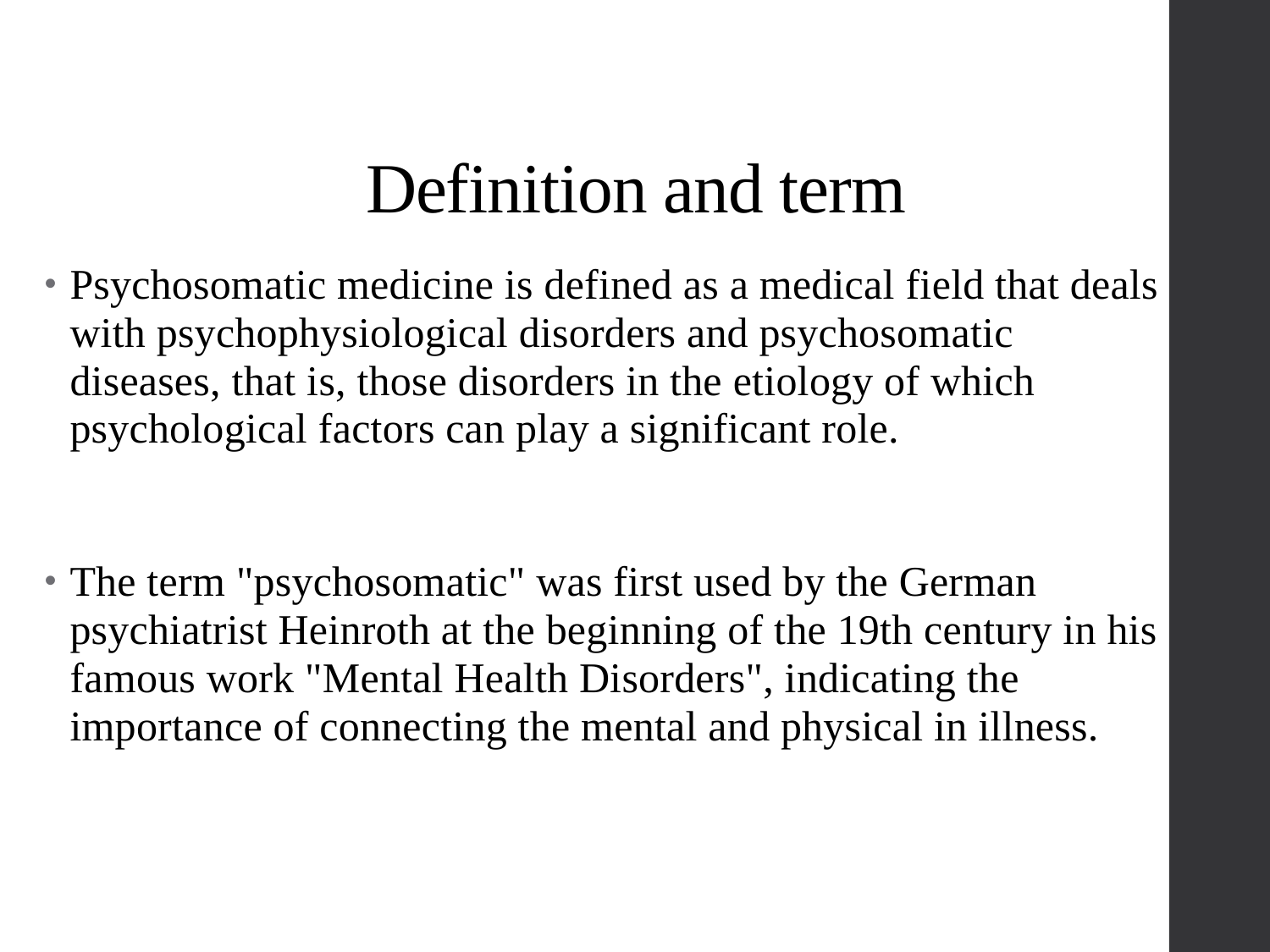

# Definition and term
Psychosomatic medicine is defined as a medical field that deals with psychophysiological disorders and psychosomatic diseases, that is, those disorders in the etiology of which psychological factors can play a significant role.

The term "psychosomatic" was first used by the German psychiatrist Heinroth at the beginning of the 19th century in his famous work "Mental Health Disorders", indicating the importance of connecting the mental and physical in illness.